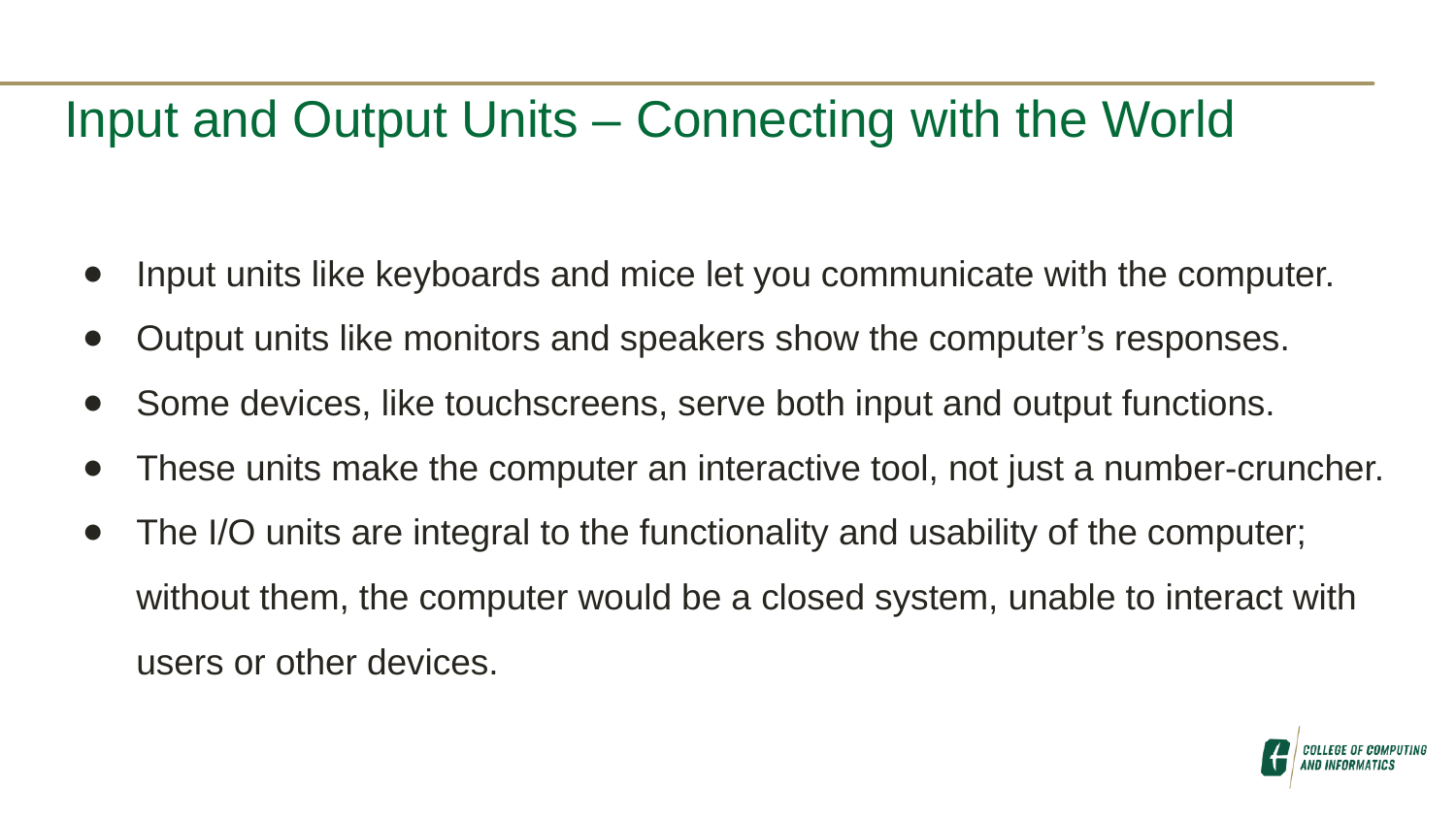

# Input and Output Units – Connecting with the World

Input units like keyboards and mice let you communicate with the computer.
Output units like monitors and speakers show the computer’s responses.
Some devices, like touchscreens, serve both input and output functions.
These units make the computer an interactive tool, not just a number-cruncher.
The I/O units are integral to the functionality and usability of the computer; without them, the computer would be a closed system, unable to interact with users or other devices.